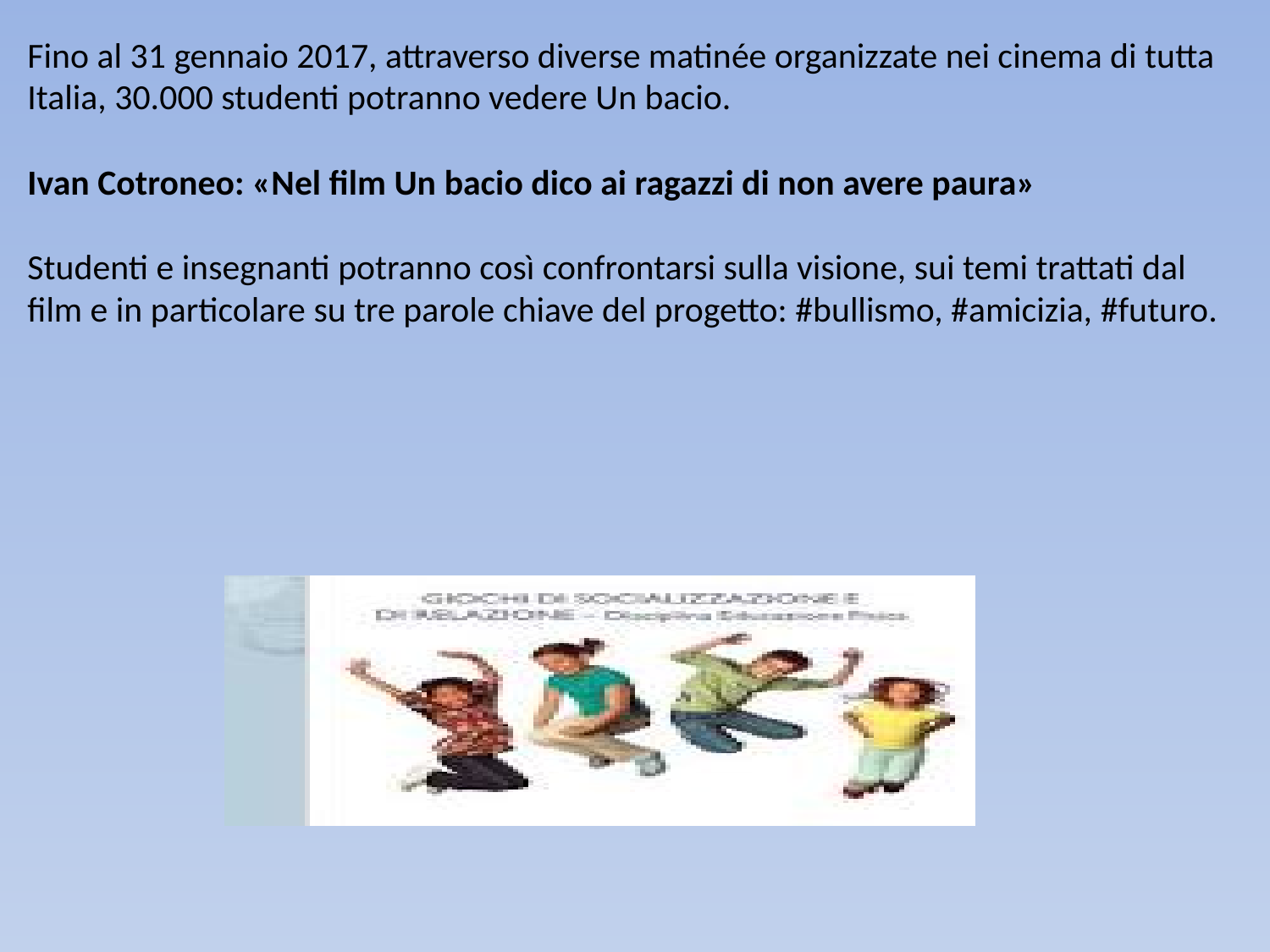

Fino al 31 gennaio 2017, attraverso diverse matinée organizzate nei cinema di tutta Italia, 30.000 studenti potranno vedere Un bacio.

Ivan Cotroneo: «Nel film Un bacio dico ai ragazzi di non avere paura»

Studenti e insegnanti potranno così confrontarsi sulla visione, sui temi trattati dal film e in particolare su tre parole chiave del progetto: #bullismo, #amicizia, #futuro.